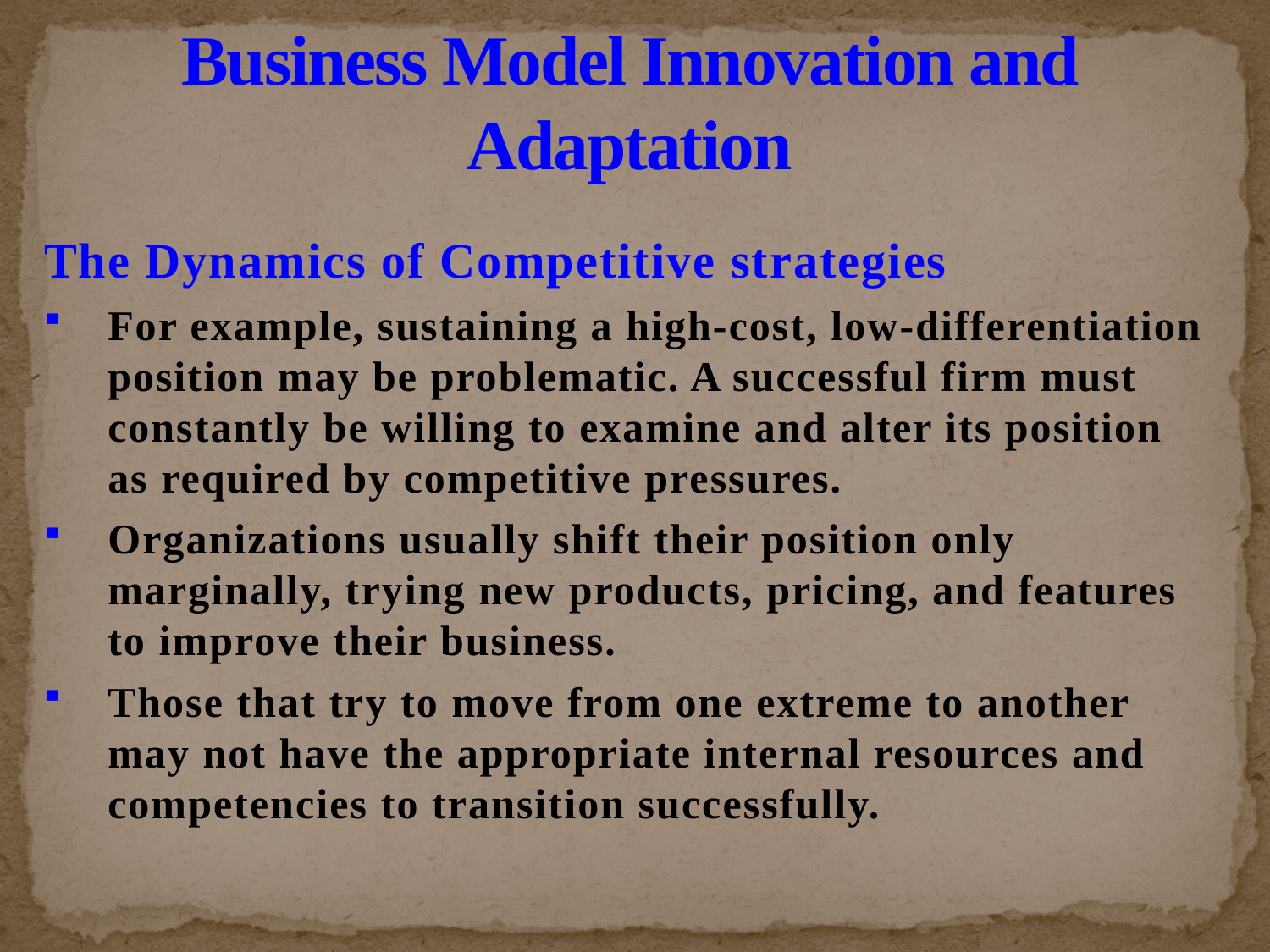

# Business Model Innovation and Adaptation
The Dynamics of Competitive strategies
For example, sustaining a high-cost, low-differentiation position may be problematic. A successful firm must constantly be willing to examine and alter its position as required by competitive pressures.
Organizations usually shift their position only marginally, trying new products, pricing, and features to improve their business.
Those that try to move from one extreme to another may not have the appropriate internal resources and competencies to transition successfully.